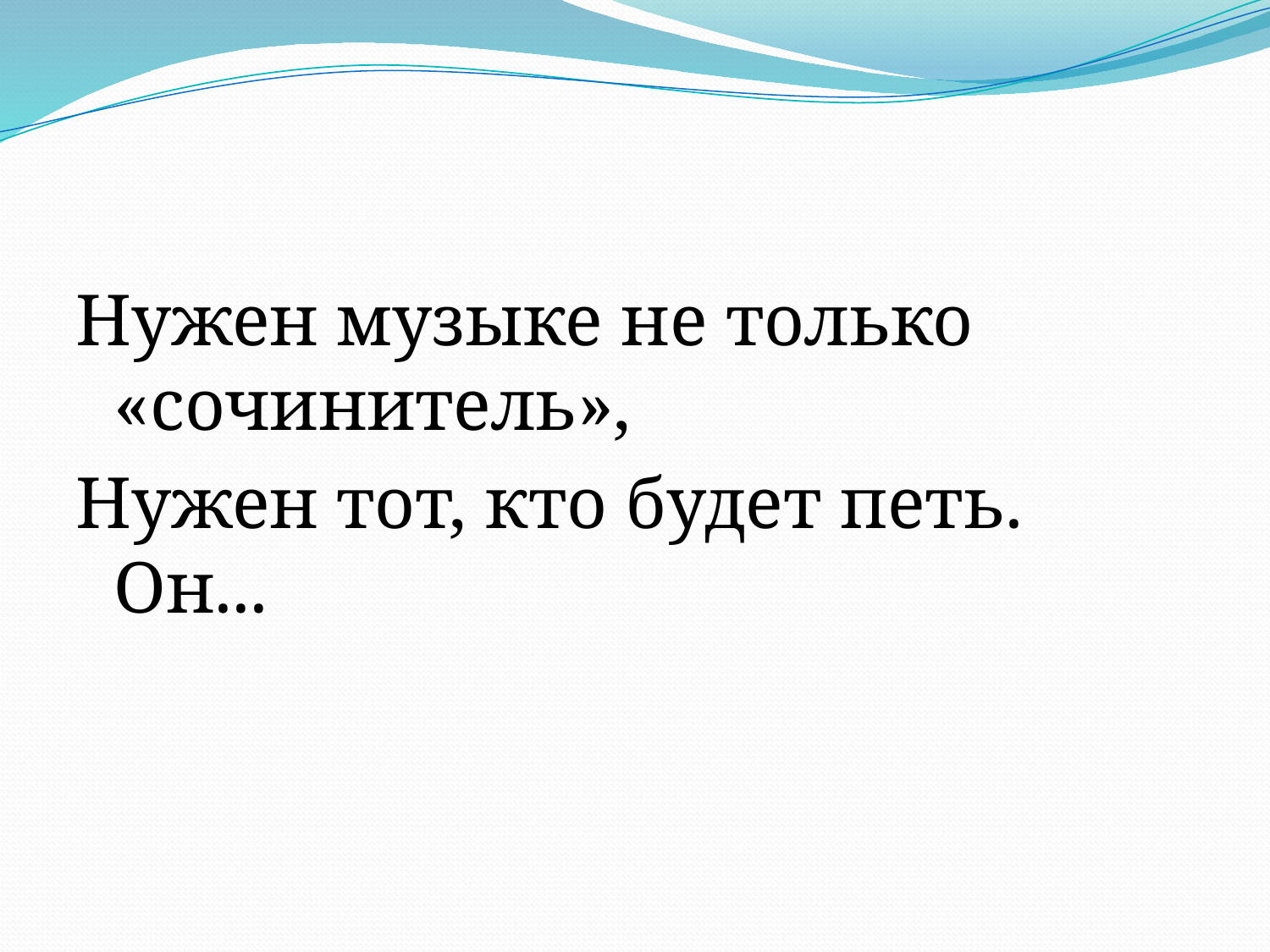

Нужен музыке не только «сочинитель»,
Нужен тот, кто будет петь. Он...